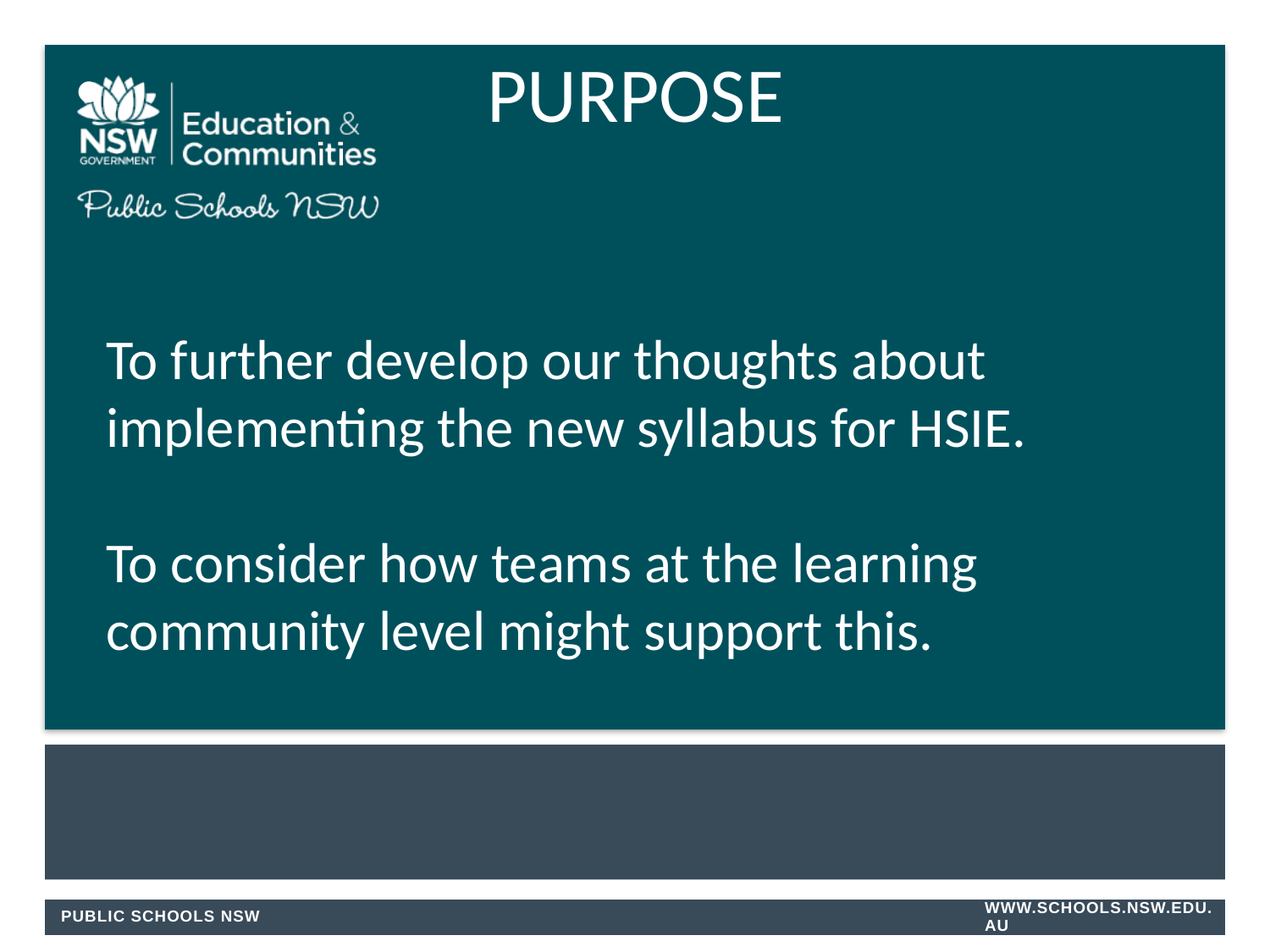

# PURPOSE To further develop our thoughts about implementing the new syllabus for HSIE. To consider how teams at the learning community level might support this.